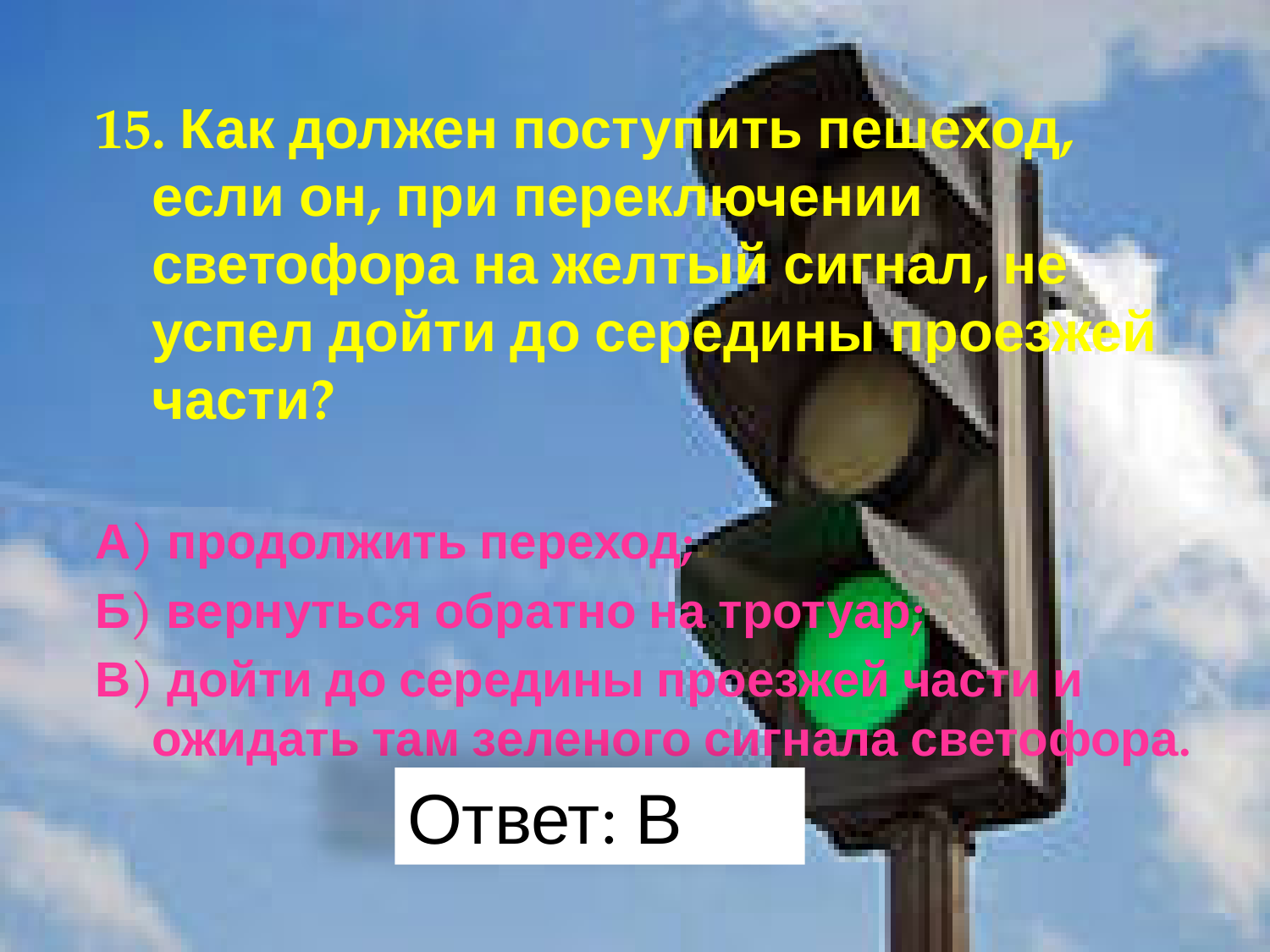

15. Как должен поступить пешеход, если он, при переключении светофора на желтый сигнал, не успел дойти до середины проезжей части?

А) продолжить переход;
Б) вернуться обратно на тротуар;
В) дойти до середины проезжей части и ожидать там зеленого сигнала светофора.

Ответ: В